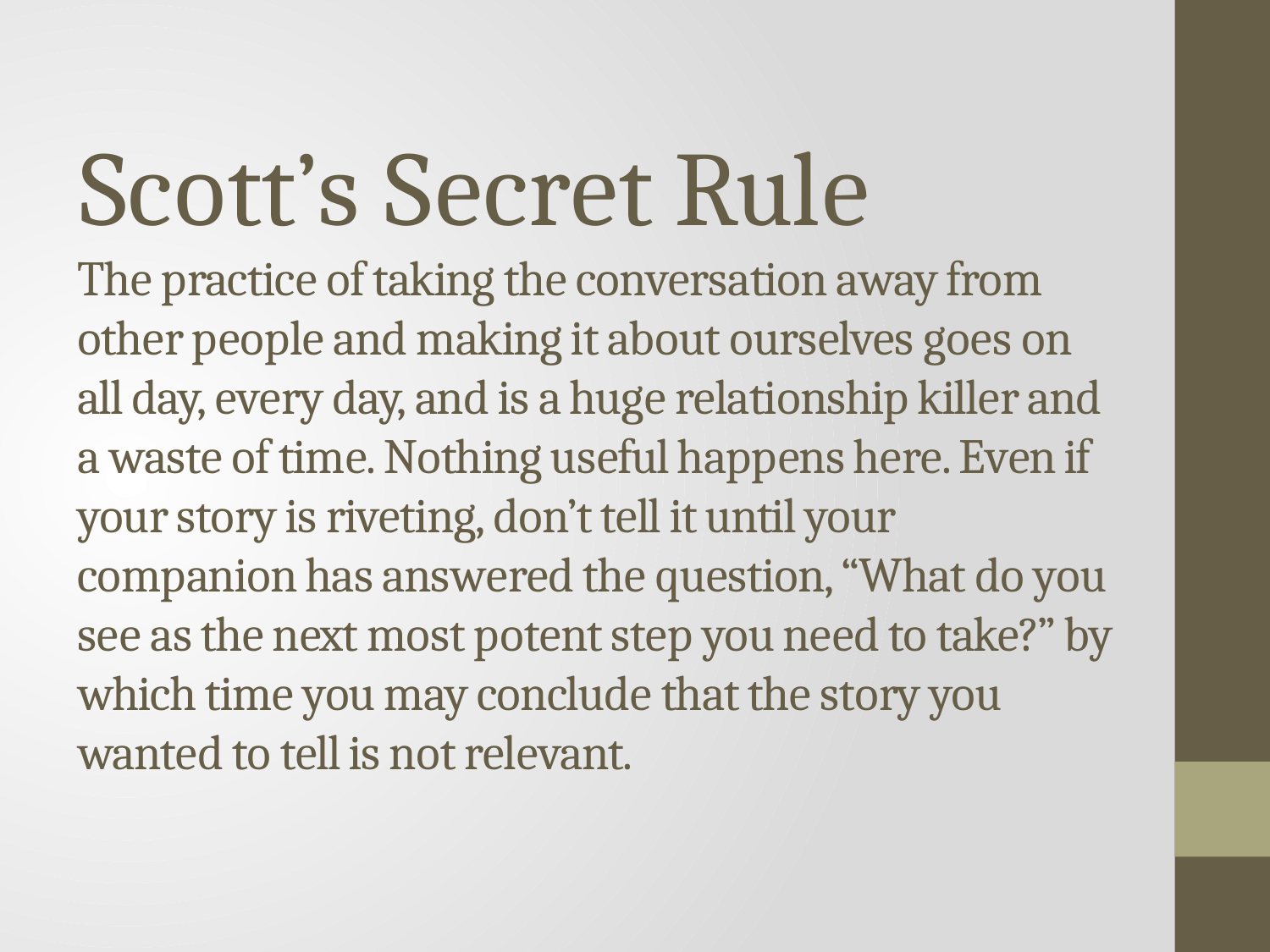

# Scott’s Secret Rule The practice of taking the conversation away from other people and making it about ourselves goes on all day, every day, and is a huge relationship killer and a waste of time. Nothing useful happens here. Even if your story is riveting, don’t tell it until your companion has answered the question, “What do you see as the next most potent step you need to take?” by which time you may conclude that the story you wanted to tell is not relevant.